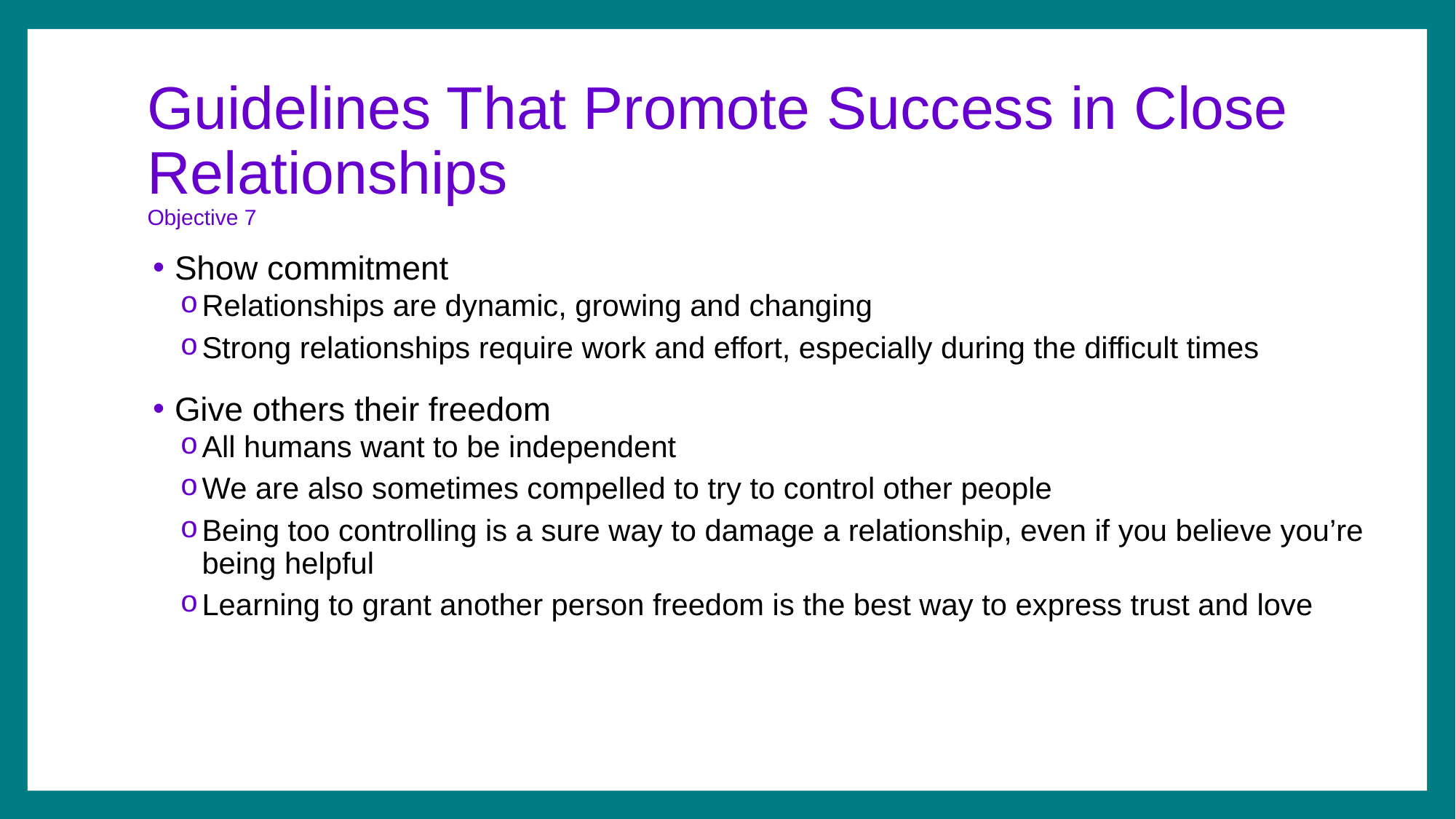

# Guidelines That Promote Success in Close Relationships Objective 7
Show commitment
Relationships are dynamic, growing and changing
Strong relationships require work and effort, especially during the difficult times
Give others their freedom
All humans want to be independent
We are also sometimes compelled to try to control other people
Being too controlling is a sure way to damage a relationship, even if you believe you’re being helpful
Learning to grant another person freedom is the best way to express trust and love